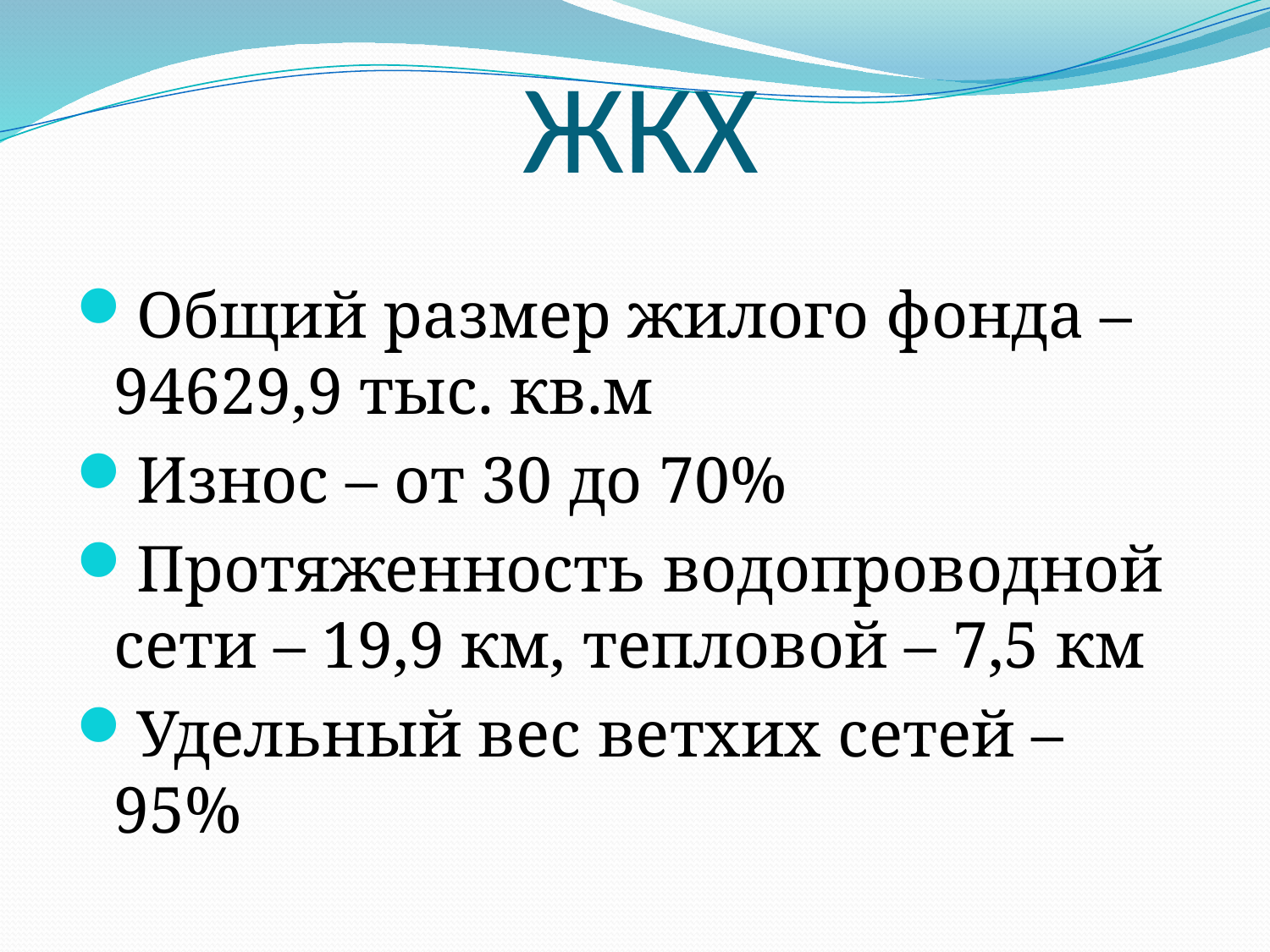

# ЖКХ
Общий размер жилого фонда – 94629,9 тыс. кв.м
Износ – от 30 до 70%
Протяженность водопроводной сети – 19,9 км, тепловой – 7,5 км
Удельный вес ветхих сетей – 95%